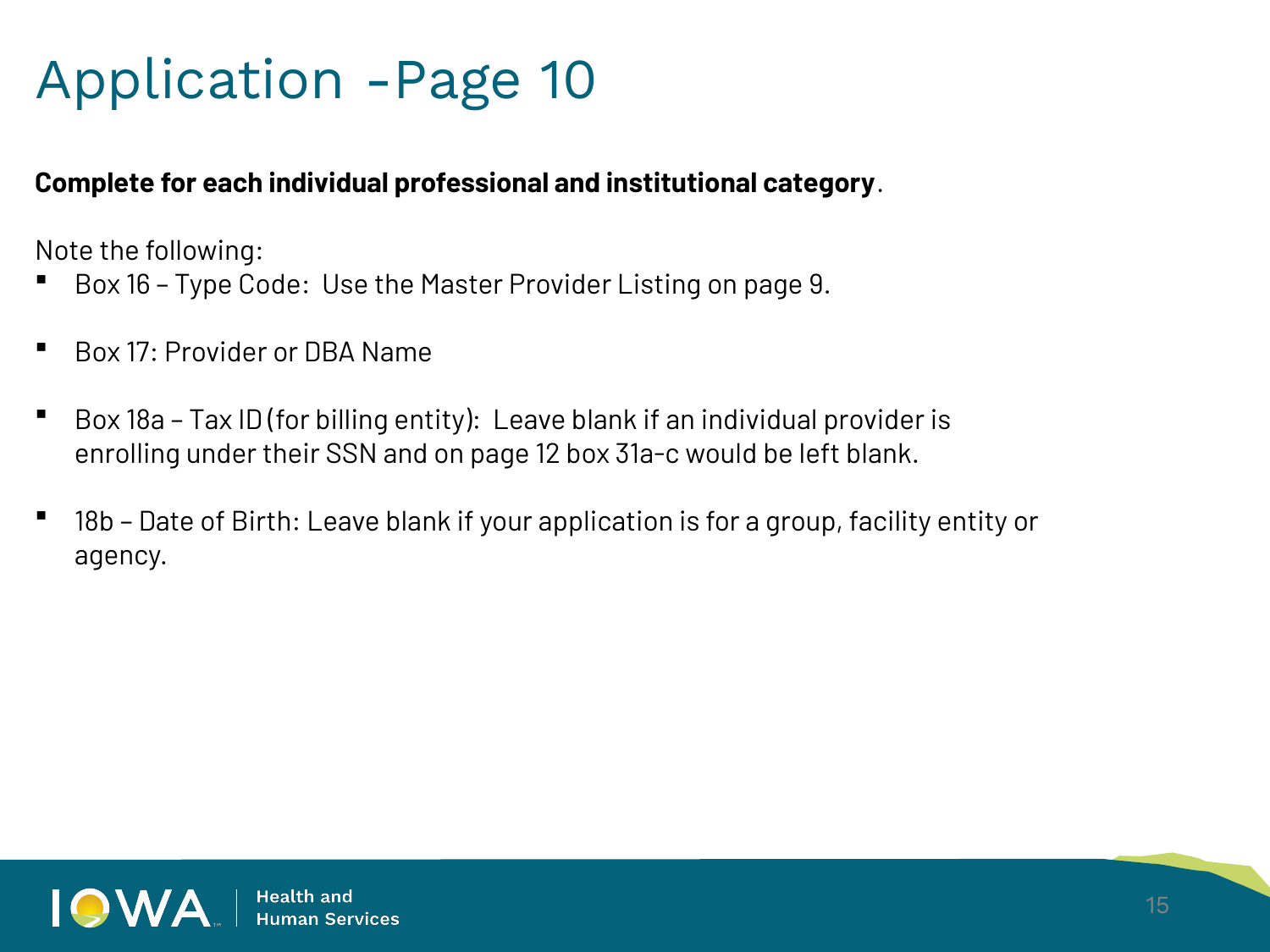

Application -Page 10
Complete for each individual professional and institutional category.

Note the following:
Box 16 – Type Code:  Use the Master Provider Listing on page 9.

Box 17: Provider or DBA Name

Box 18a – Tax ID (for billing entity):  Leave blank if an individual provider is enrolling under their SSN and on page 12 box 31a-c would be left blank.

18b – Date of Birth: Leave blank if your application is for a group, facility entity or agency.

15